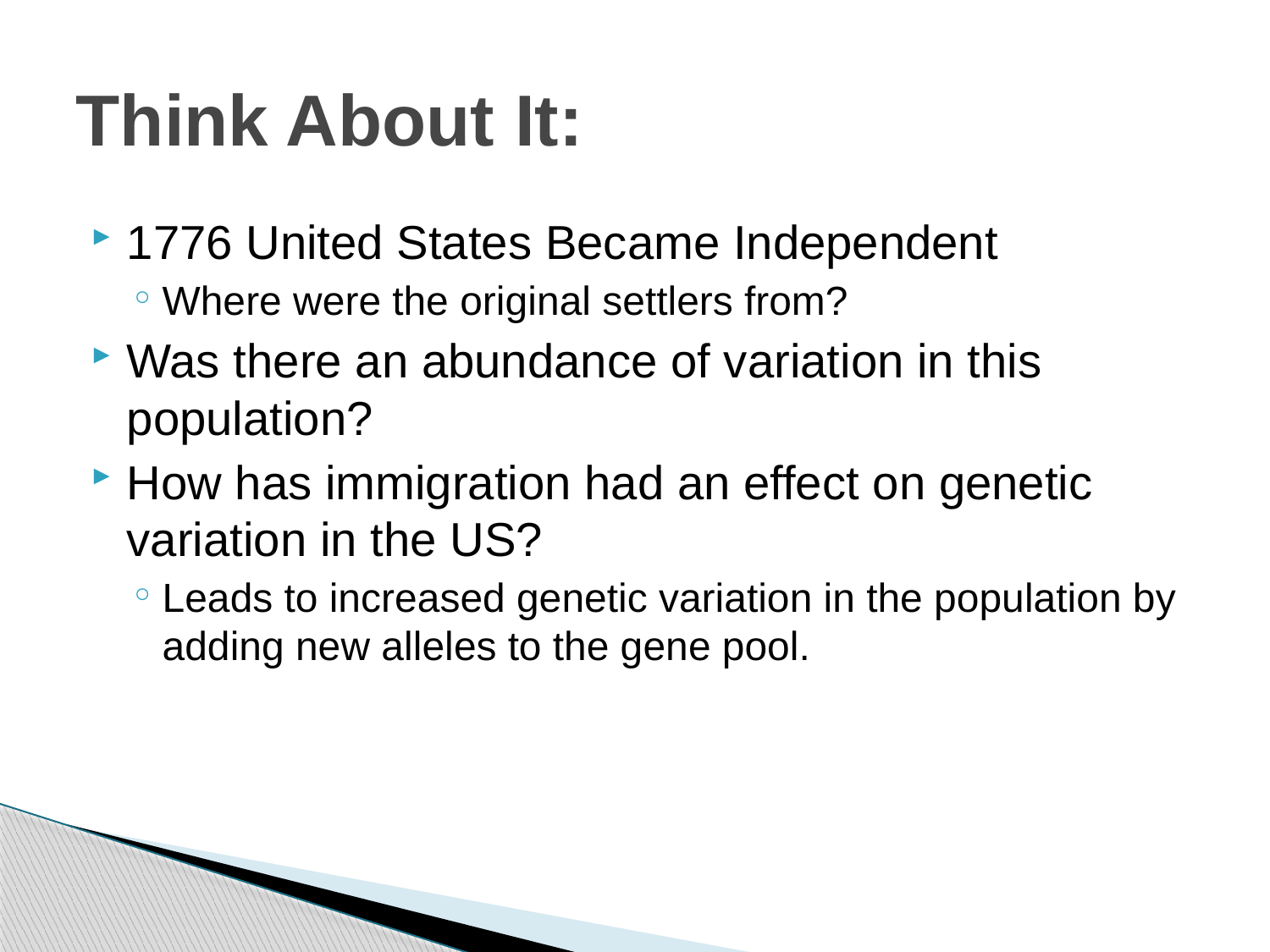

# Think About It:
1776 United States Became Independent
Where were the original settlers from?
Was there an abundance of variation in this population?
How has immigration had an effect on genetic variation in the US?
Leads to increased genetic variation in the population by adding new alleles to the gene pool.